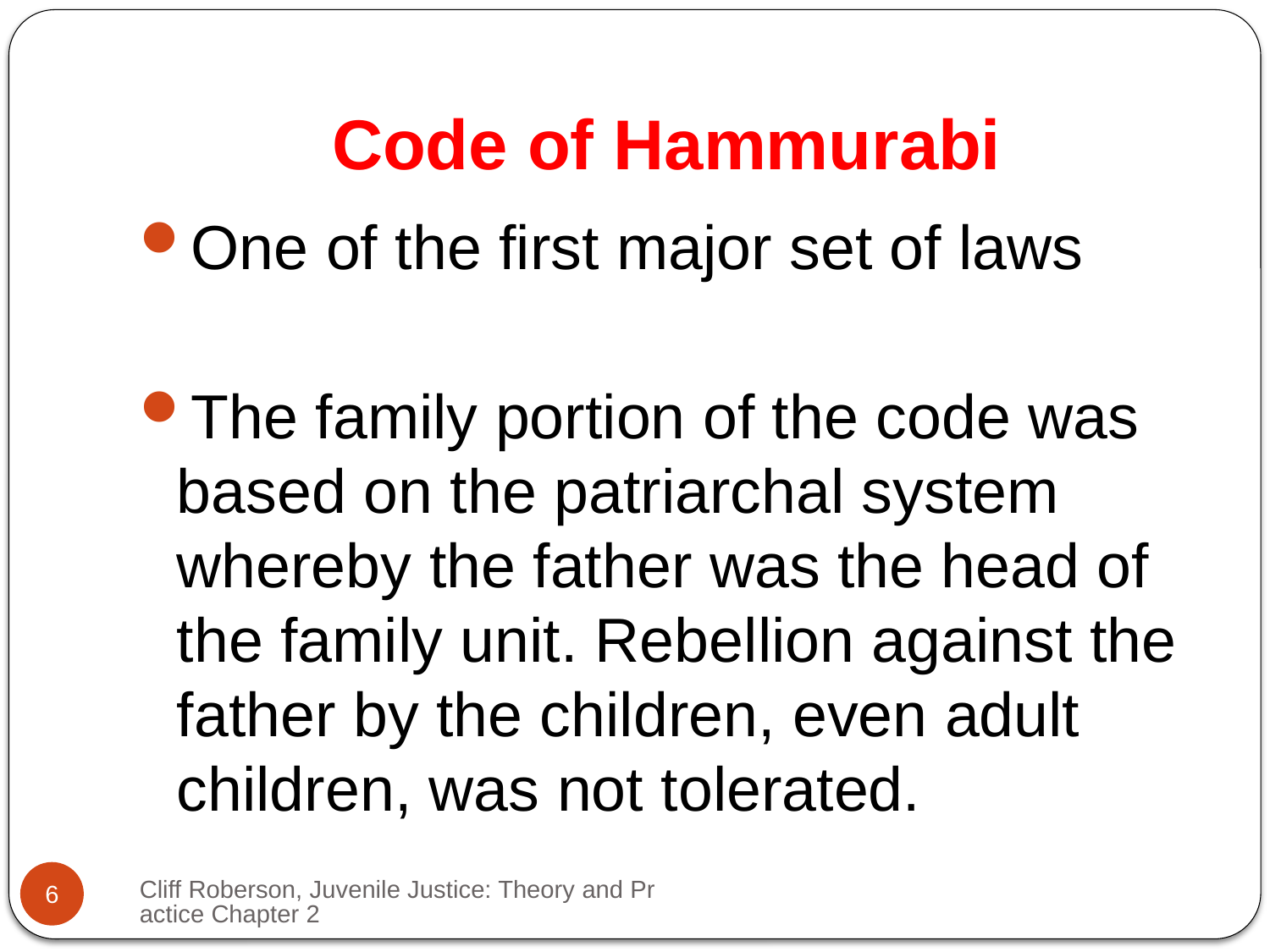

# Code of Hammurabi
One of the first major set of laws

The family portion of the code was based on the patriarchal system whereby the father was the head of the family unit. Rebellion against the father by the children, even adult children, was not tolerated.

Cliff Roberson, Juvenile Justice: Theory and Practice Chapter 2
6